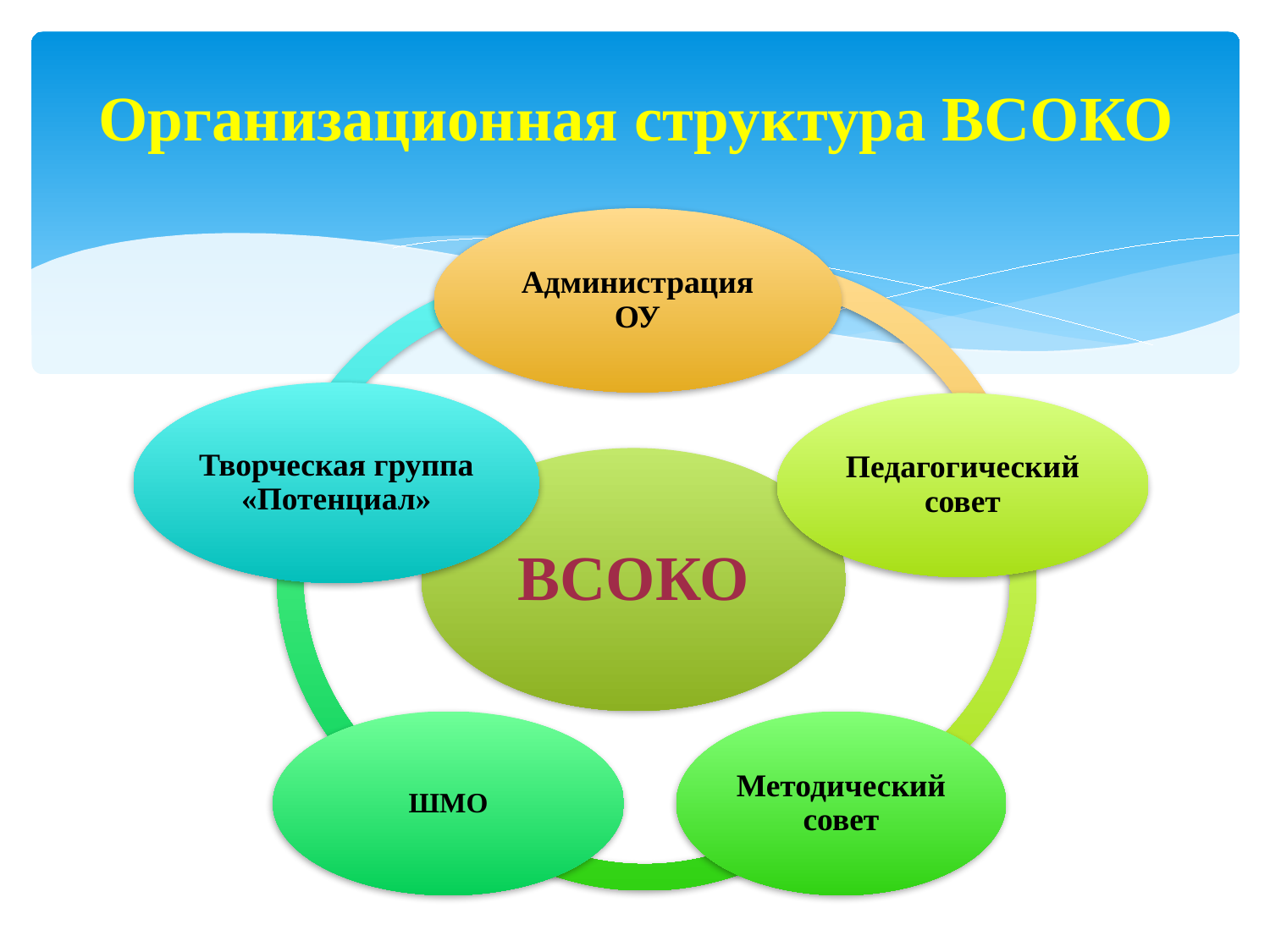

# Организационная структура ВСОКО
ВСОКО
Администрация ОУ
Педагогический совет
Методический совет
ШМО
Творческая группа «Потенциал»